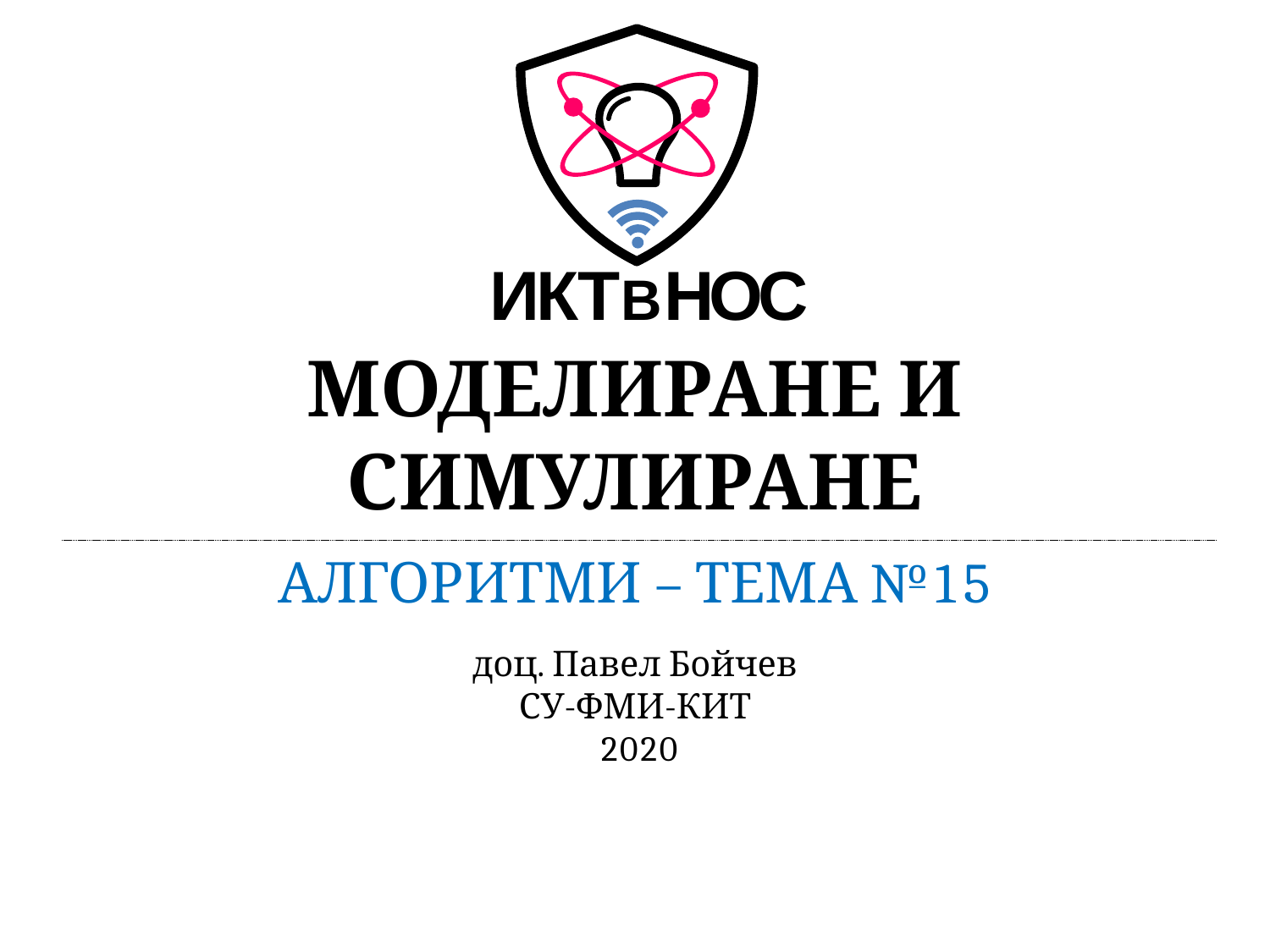

# Моделиране и симулиране
Алгоритми – тема №15